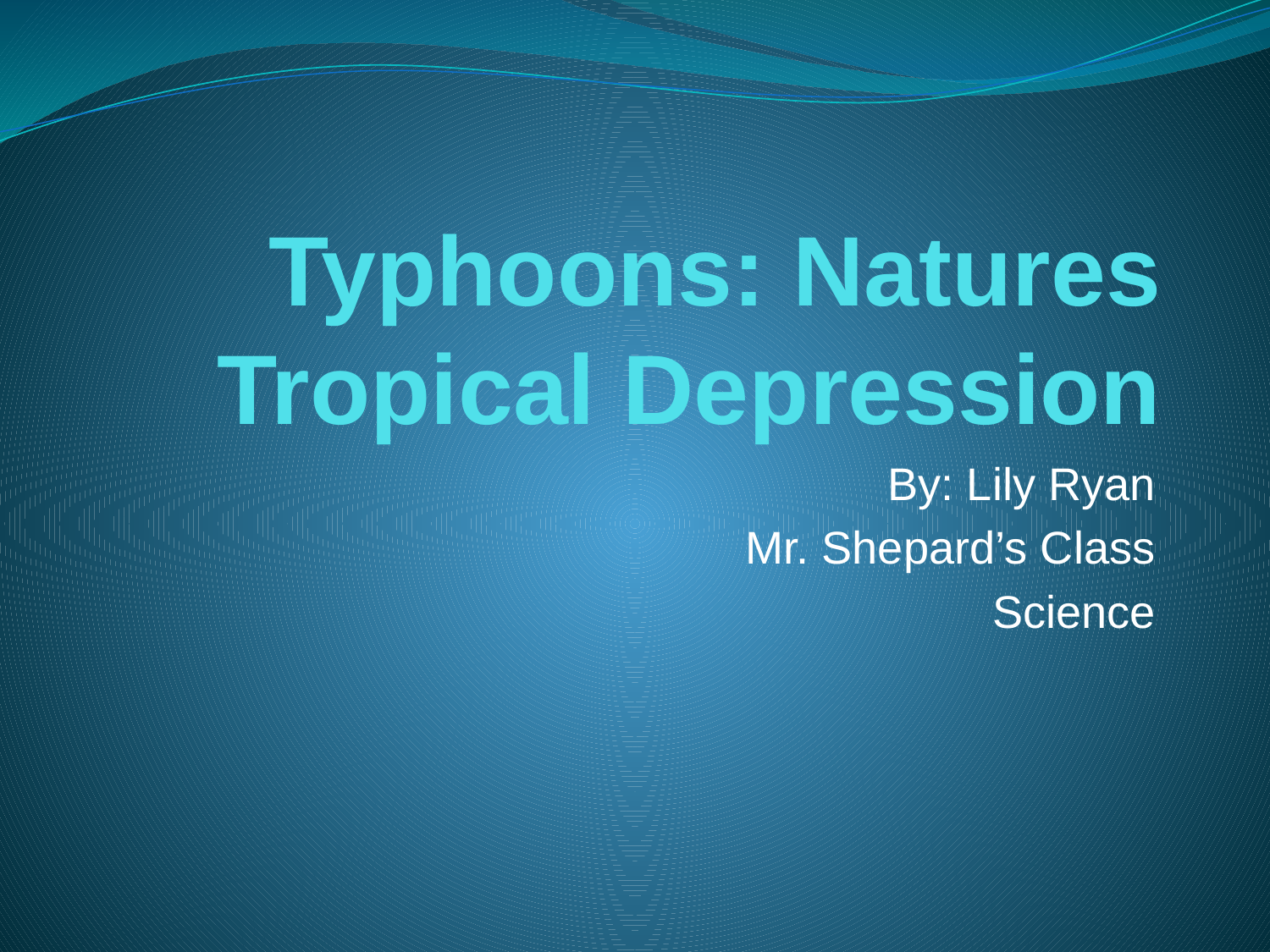

# Typhoons: Natures Tropical Depression
By: Lily Ryan
Mr. Shepard’s Class
Science